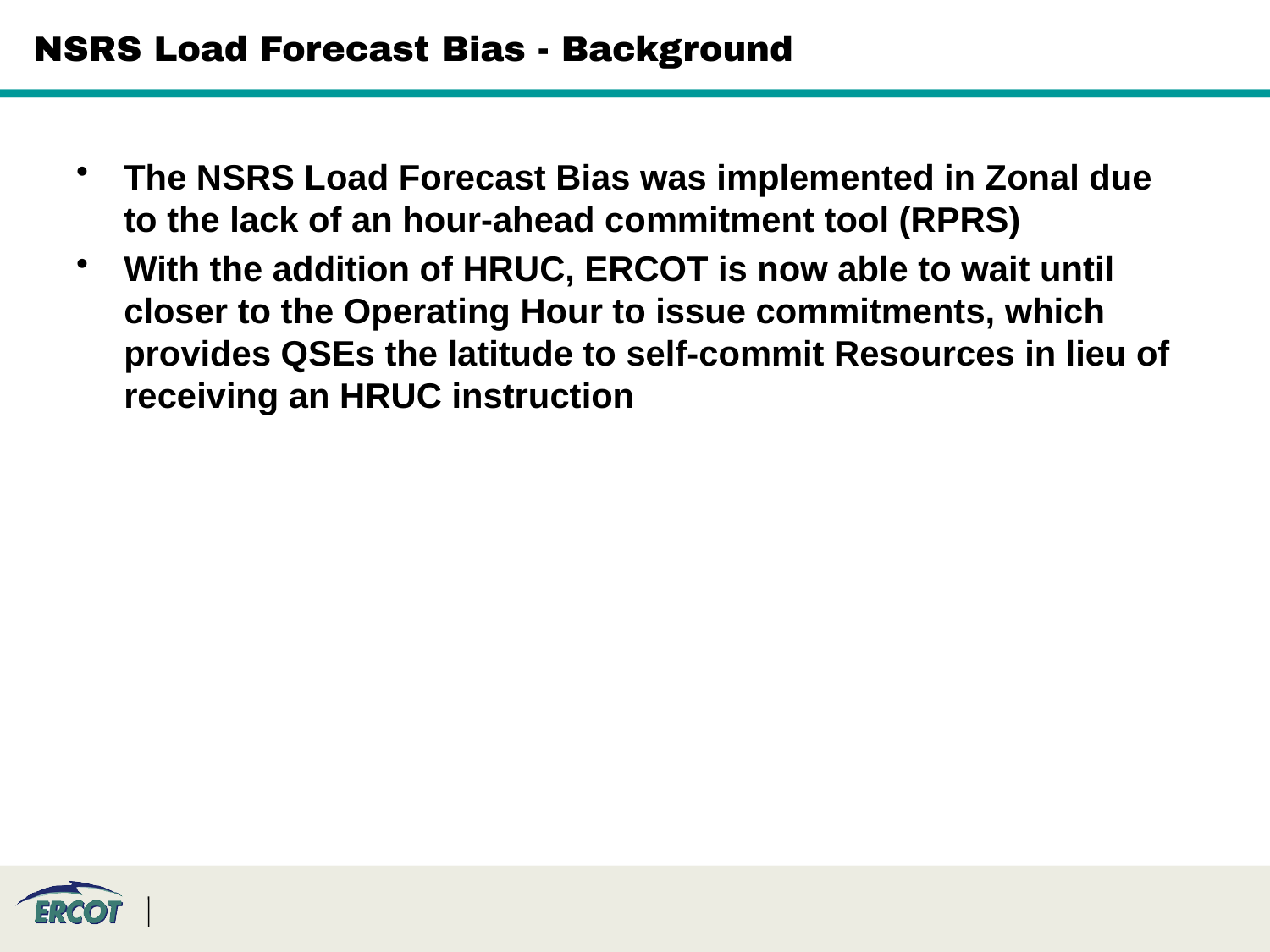

# NSRS Load Forecast Bias - Background
The NSRS Load Forecast Bias was implemented in Zonal due to the lack of an hour-ahead commitment tool (RPRS)
With the addition of HRUC, ERCOT is now able to wait until closer to the Operating Hour to issue commitments, which provides QSEs the latitude to self-commit Resources in lieu of receiving an HRUC instruction